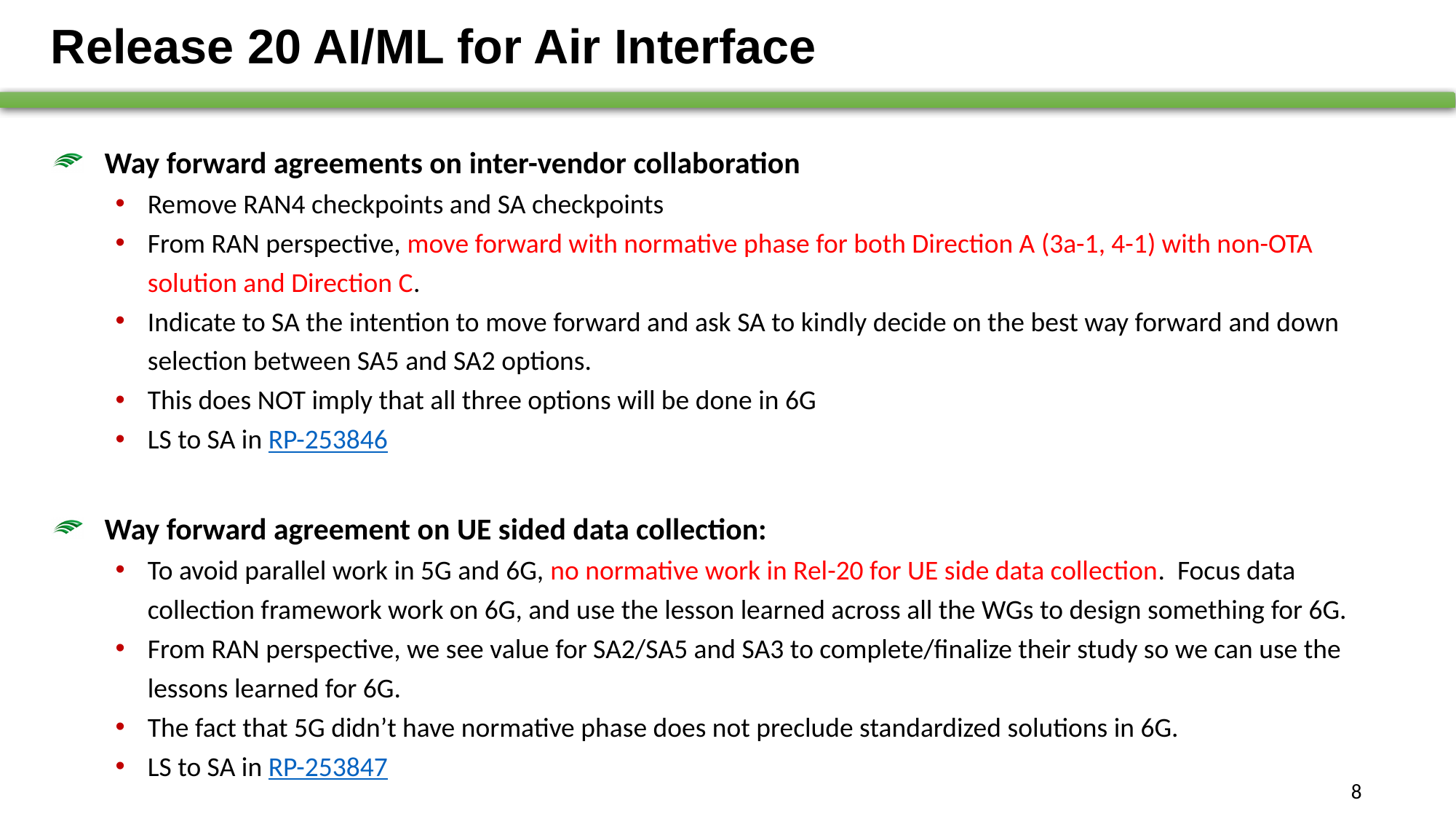

# Release 20 AI/ML for Air Interface
Way forward agreements on inter-vendor collaboration
Remove RAN4 checkpoints and SA checkpoints
From RAN perspective, move forward with normative phase for both Direction A (3a-1, 4-1) with non-OTA solution and Direction C.
Indicate to SA the intention to move forward and ask SA to kindly decide on the best way forward and down selection between SA5 and SA2 options.
This does NOT imply that all three options will be done in 6G
LS to SA in RP-253846

Way forward agreement on UE sided data collection:
To avoid parallel work in 5G and 6G, no normative work in Rel-20 for UE side data collection.  Focus data collection framework work on 6G, and use the lesson learned across all the WGs to design something for 6G.
From RAN perspective, we see value for SA2/SA5 and SA3 to complete/finalize their study so we can use the lessons learned for 6G.
The fact that 5G didn’t have normative phase does not preclude standardized solutions in 6G.
LS to SA in RP-253847